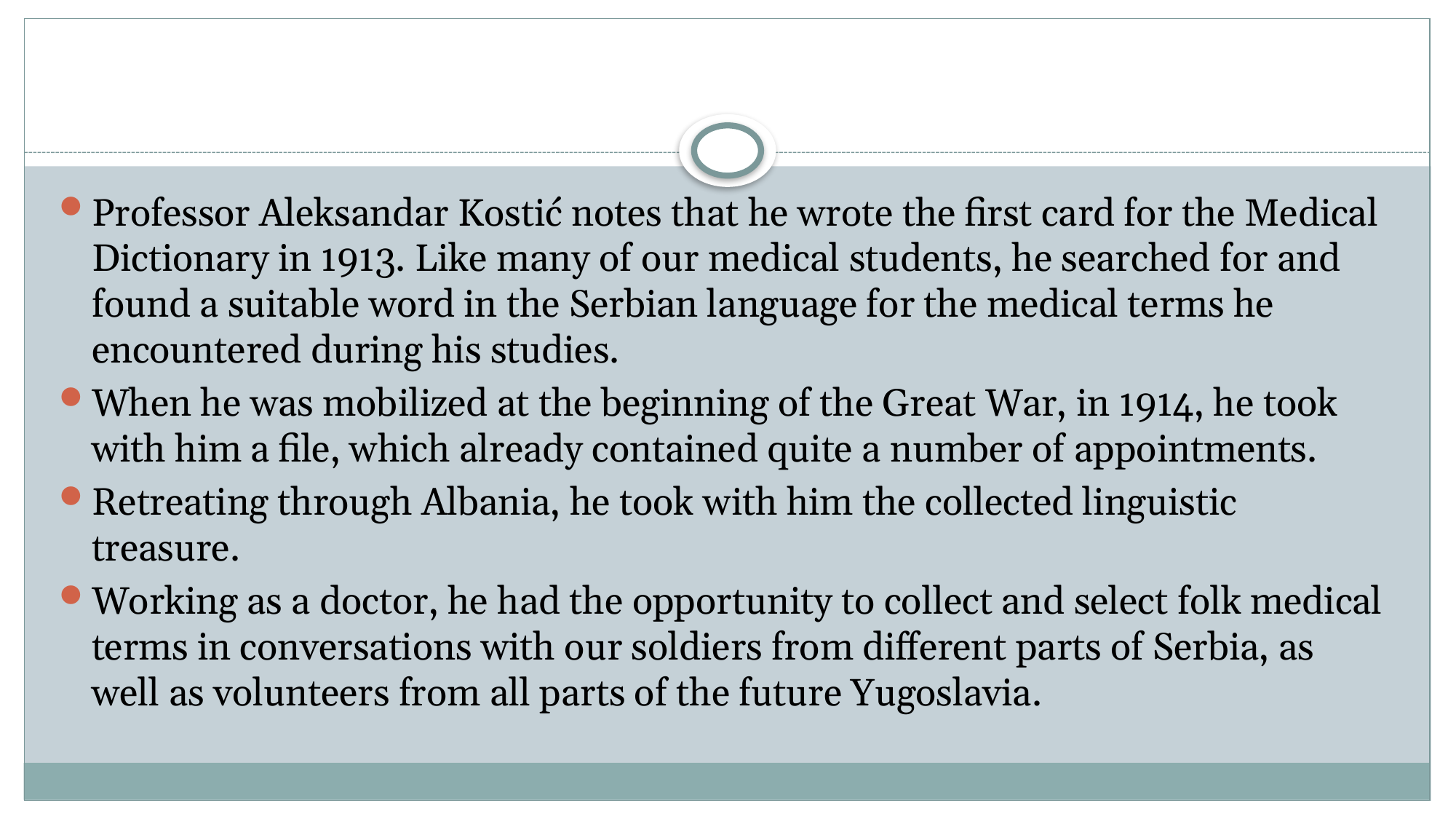

#
Professor Aleksandar Kostić notes that he wrote the first card for the Medical Dictionary in 1913. Like many of our medical students, he searched for and found a suitable word in the Serbian language for the medical terms he encountered during his studies.
When he was mobilized at the beginning of the Great War, in 1914, he took with him a file, which already contained quite a number of appointments.
Retreating through Albania, he took with him the collected linguistic treasure.
Working as a doctor, he had the opportunity to collect and select folk medical terms in conversations with our soldiers from different parts of Serbia, as well as volunteers from all parts of the future Yugoslavia.